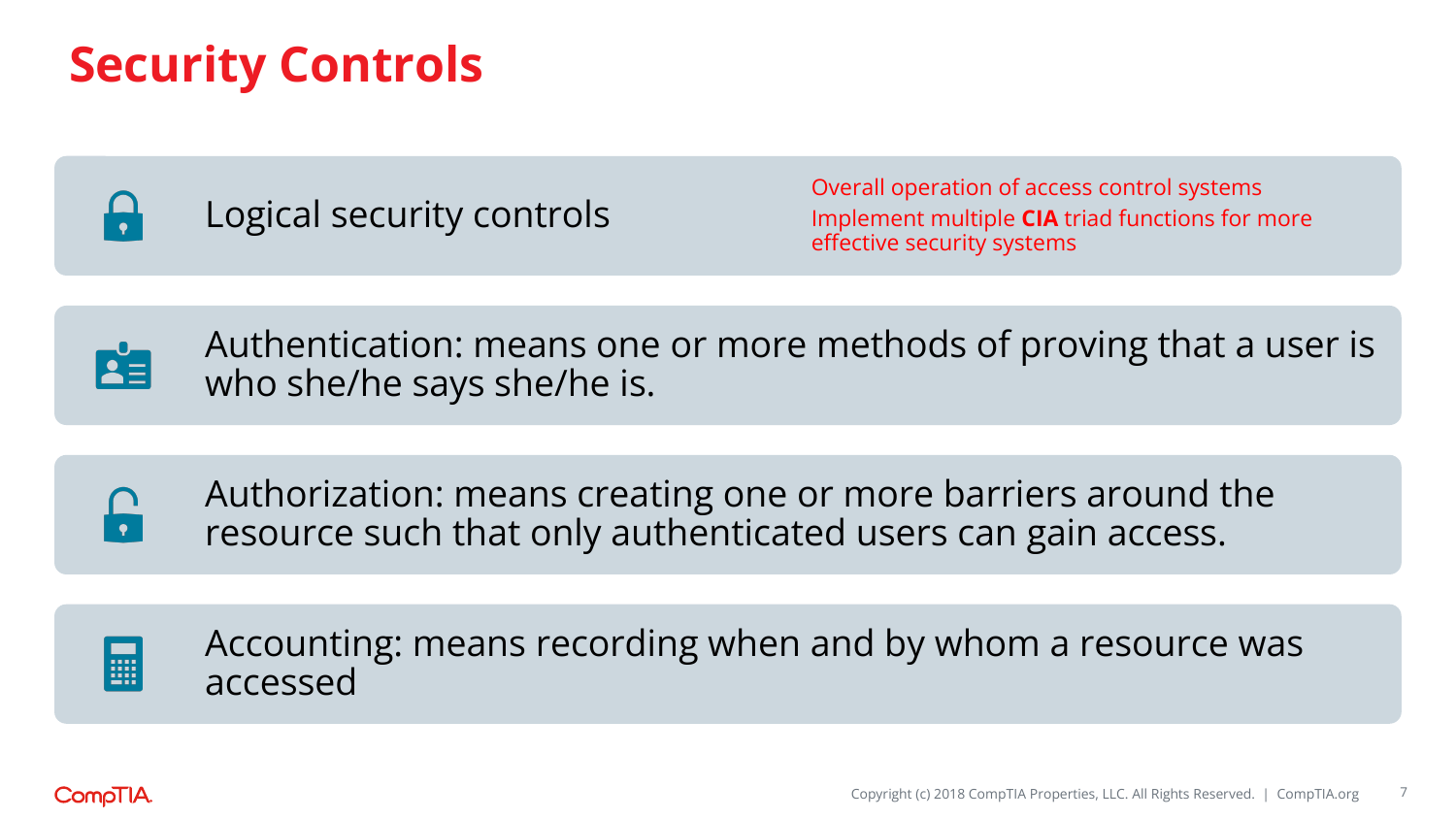

# Security Controls
Logical security controls
Overall operation of access control systems
Implement multiple CIA triad functions for more effective security systems
Authentication: means one or more methods of proving that a user is who she/he says she/he is.
Authorization: means creating one or more barriers around the resource such that only authenticated users can gain access.
Accounting: means recording when and by whom a resource was accessed
7